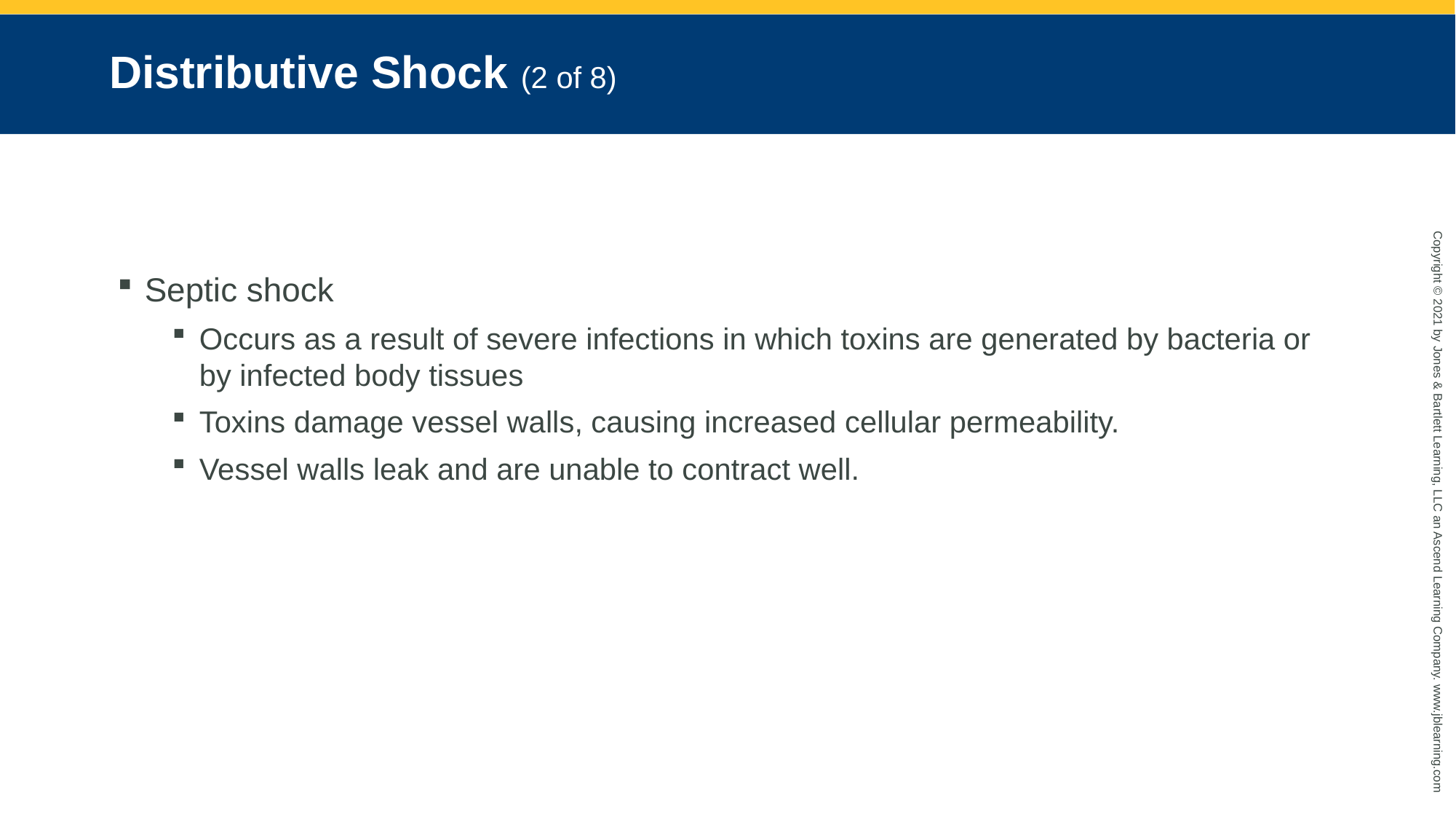

# Distributive Shock (2 of 8)
Septic shock
Occurs as a result of severe infections in which toxins are generated by bacteria or by infected body tissues
Toxins damage vessel walls, causing increased cellular permeability.
Vessel walls leak and are unable to contract well.